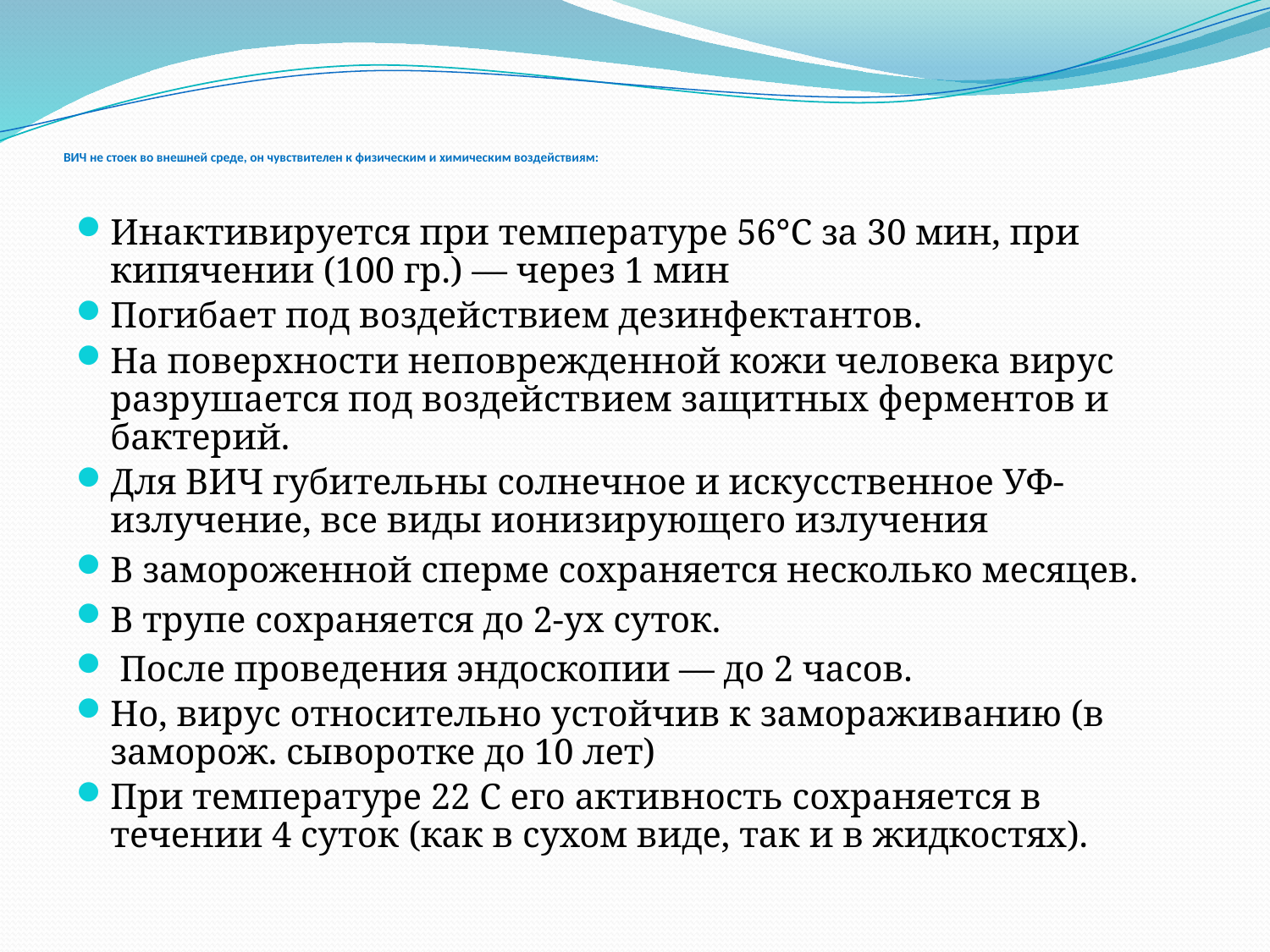

# ВИЧ не стоек во внешней среде, он чувствителен к физическим и химическим воздействиям:
Инактивируется при температуре 56°С за 30 мин, при кипячении (100 гр.) — через 1 мин
Погибает под воздействием дезинфектантов.
На поверхности неповрежденной кожи человека вирус разрушается под воздействием защитных ферментов и бактерий.
Для ВИЧ губительны солнечное и искусственное УФ-излучение, все виды ионизирующего излучения
В замороженной сперме сохраняется несколько месяцев.
В трупе сохраняется до 2-ух суток.
 После проведения эндоскопии — до 2 часов.
Но, вирус относительно устойчив к замораживанию (в заморож. сыворотке до 10 лет)
При температуре 22 С его активность сохраняется в течении 4 суток (как в сухом виде, так и в жидкостях).